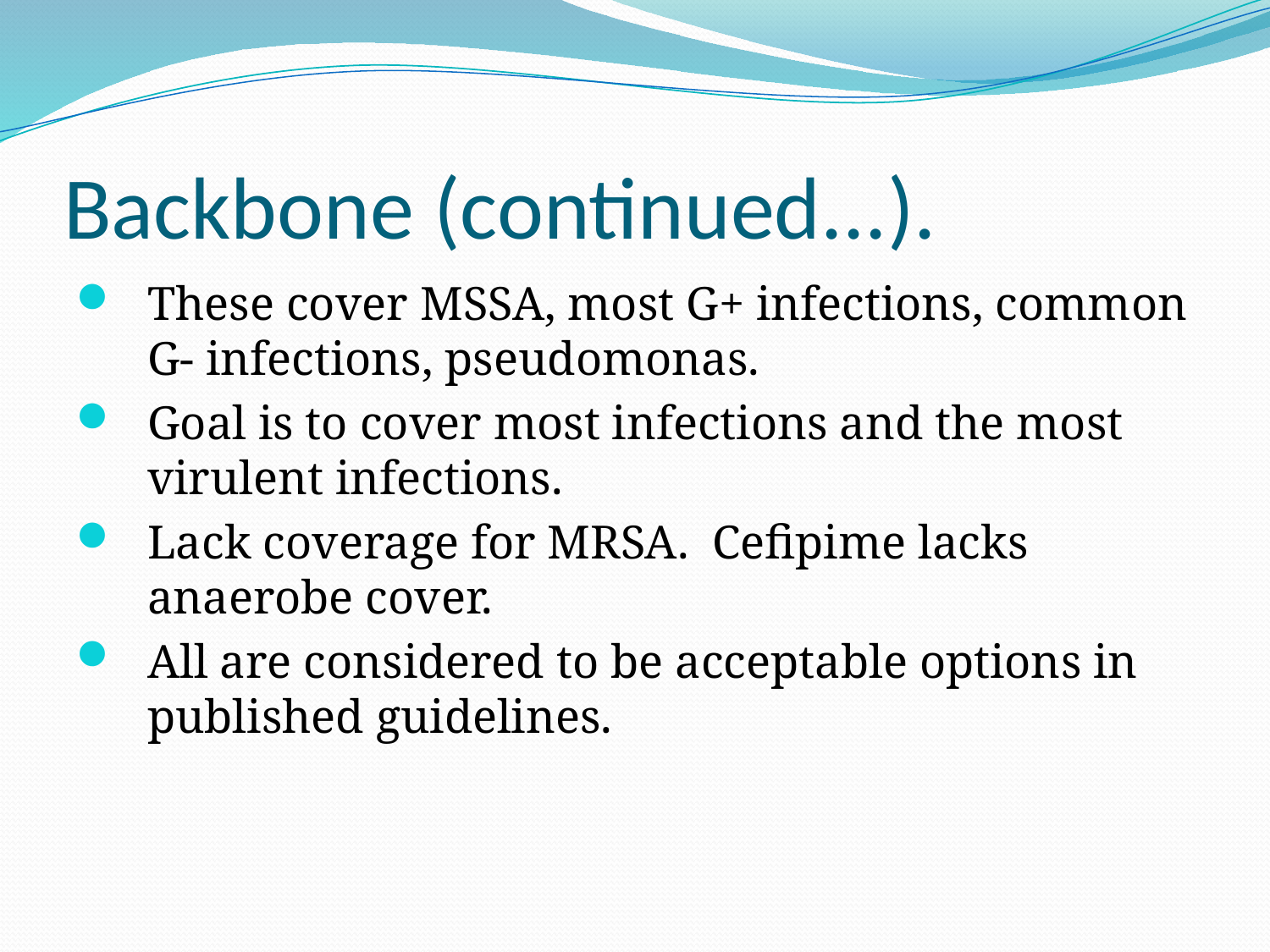

# Backbone (continued...).
These cover MSSA, most G+ infections, common G- infections, pseudomonas.
Goal is to cover most infections and the most virulent infections.
Lack coverage for MRSA.  Cefipime lacks anaerobe cover.
All are considered to be acceptable options in published guidelines.